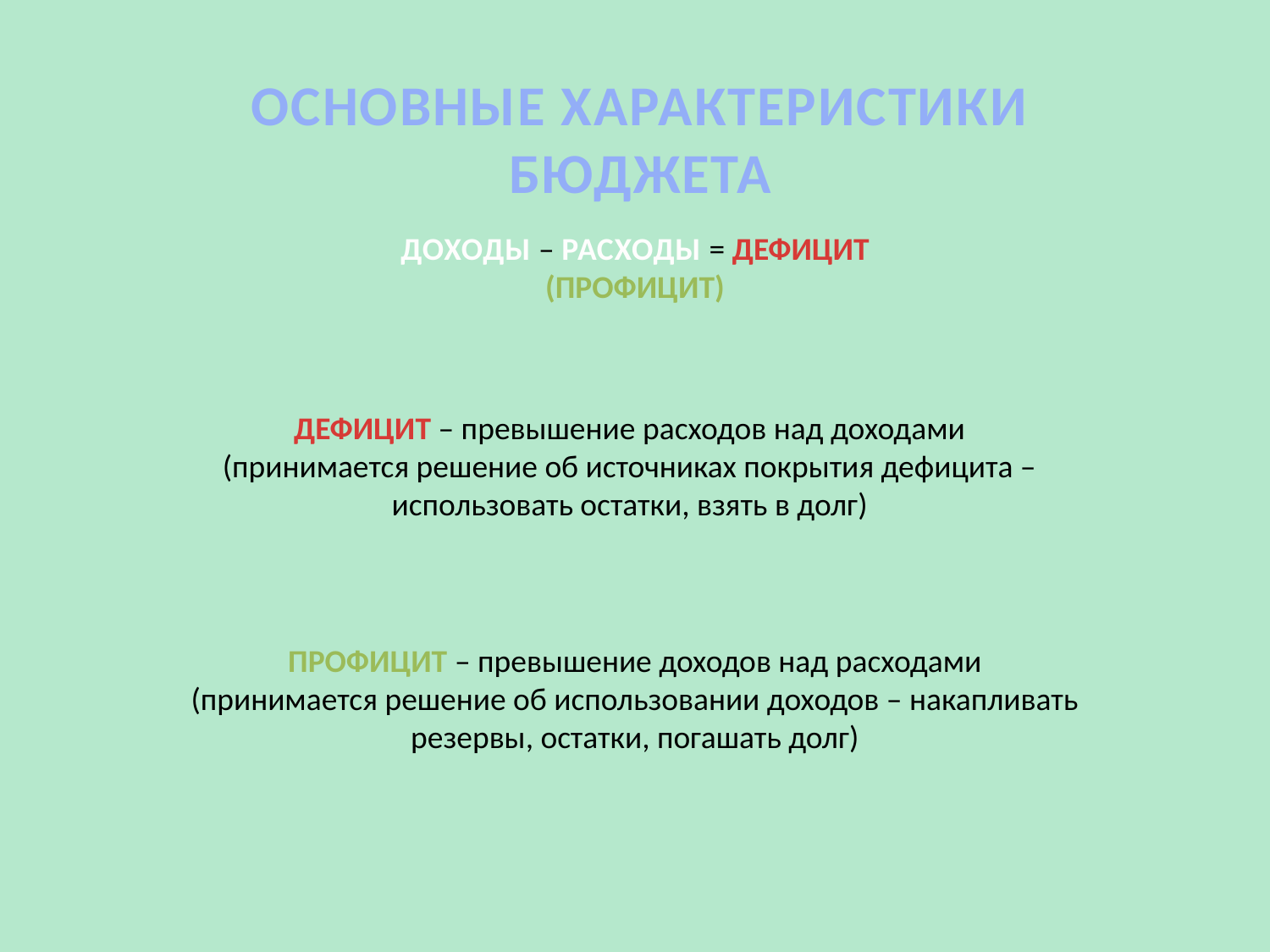

ОСНОВНЫЕ ХАРАКТЕРИСТИКИ БЮДЖЕТА
ДОХОДЫ – РАСХОДЫ = ДЕФИЦИТ
(ПРОФИЦИТ)
ДЕФИЦИТ – превышение расходов над доходами
(принимается решение об источниках покрытия дефицита – использовать остатки, взять в долг)
ПРОФИЦИТ – превышение доходов над расходами
(принимается решение об использовании доходов – накапливать резервы, остатки, погашать долг)